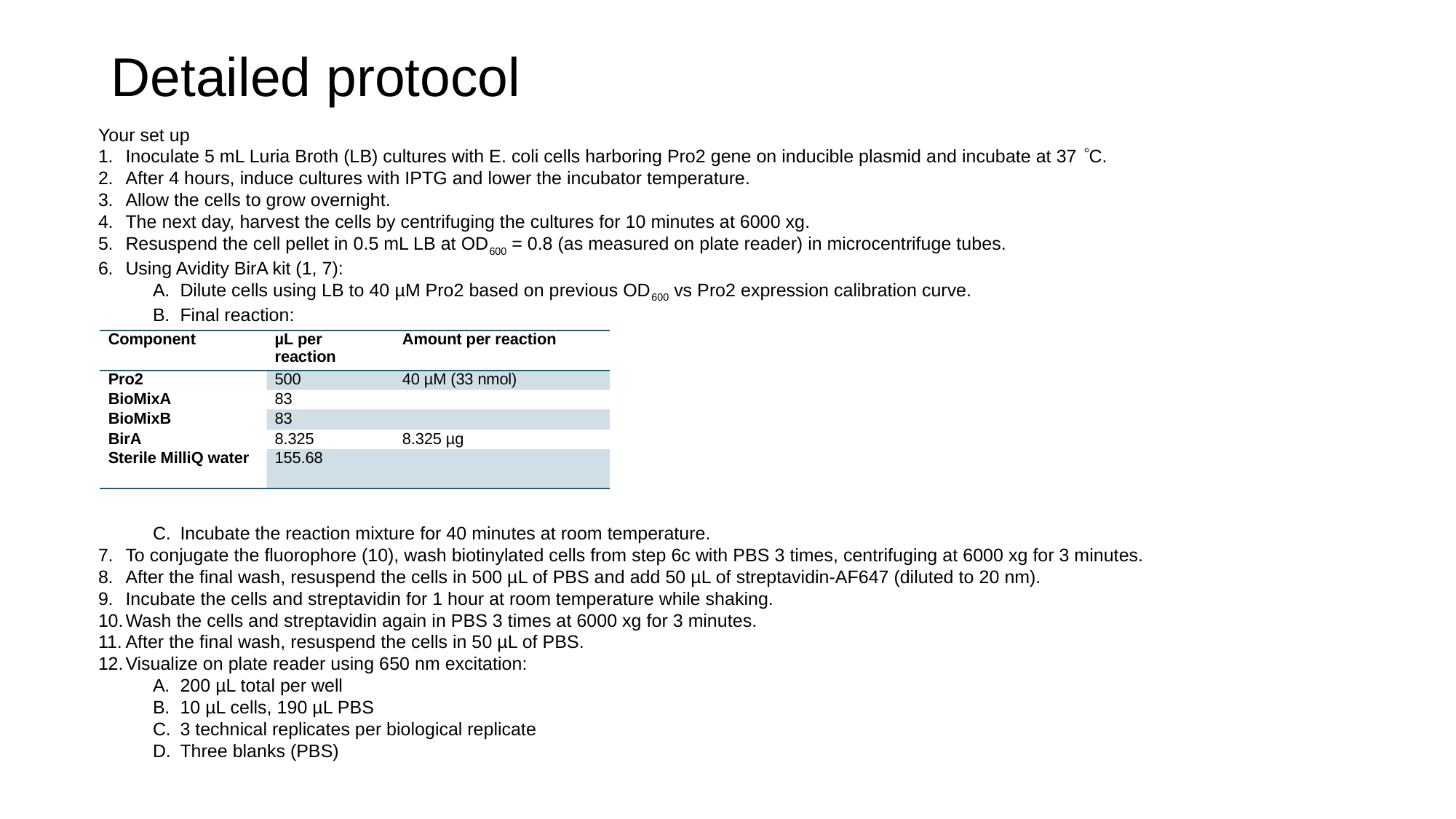

# Detailed protocol
Your set up
Inoculate 5 mL Luria Broth (LB) cultures with E. coli cells harboring Pro2 gene on inducible plasmid and incubate at 37 °C.
After 4 hours, induce cultures with IPTG and lower the incubator temperature.
Allow the cells to grow overnight.
The next day, harvest the cells by centrifuging the cultures for 10 minutes at 6000 xg.
Resuspend the cell pellet in 0.5 mL LB at OD600 = 0.8 (as measured on plate reader) in microcentrifuge tubes.
Using Avidity BirA kit (1, 7):
Dilute cells using LB to 40 µM Pro2 based on previous OD600 vs Pro2 expression calibration curve.
Final reaction:

Incubate the reaction mixture for 40 minutes at room temperature.
To conjugate the fluorophore (10), wash biotinylated cells from step 6c with PBS 3 times, centrifuging at 6000 xg for 3 minutes.
After the final wash, resuspend the cells in 500 µL of PBS and add 50 µL of streptavidin-AF647 (diluted to 20 nm).
Incubate the cells and streptavidin for 1 hour at room temperature while shaking.
Wash the cells and streptavidin again in PBS 3 times at 6000 xg for 3 minutes.
After the final wash, resuspend the cells in 50 µL of PBS.
Visualize on plate reader using 650 nm excitation:
200 µL total per well
10 µL cells, 190 µL PBS
3 technical replicates per biological replicate
Three blanks (PBS)

| Component | µL per reaction | Amount per reaction |
| --- | --- | --- |
| Pro2 | 500 | 40 µM (33 nmol) |
| BioMixA | 83 |  |
| BioMixB | 83 |  |
| BirA | 8.325 | 8.325 µg |
| Sterile MilliQ water | 155.68 |  |